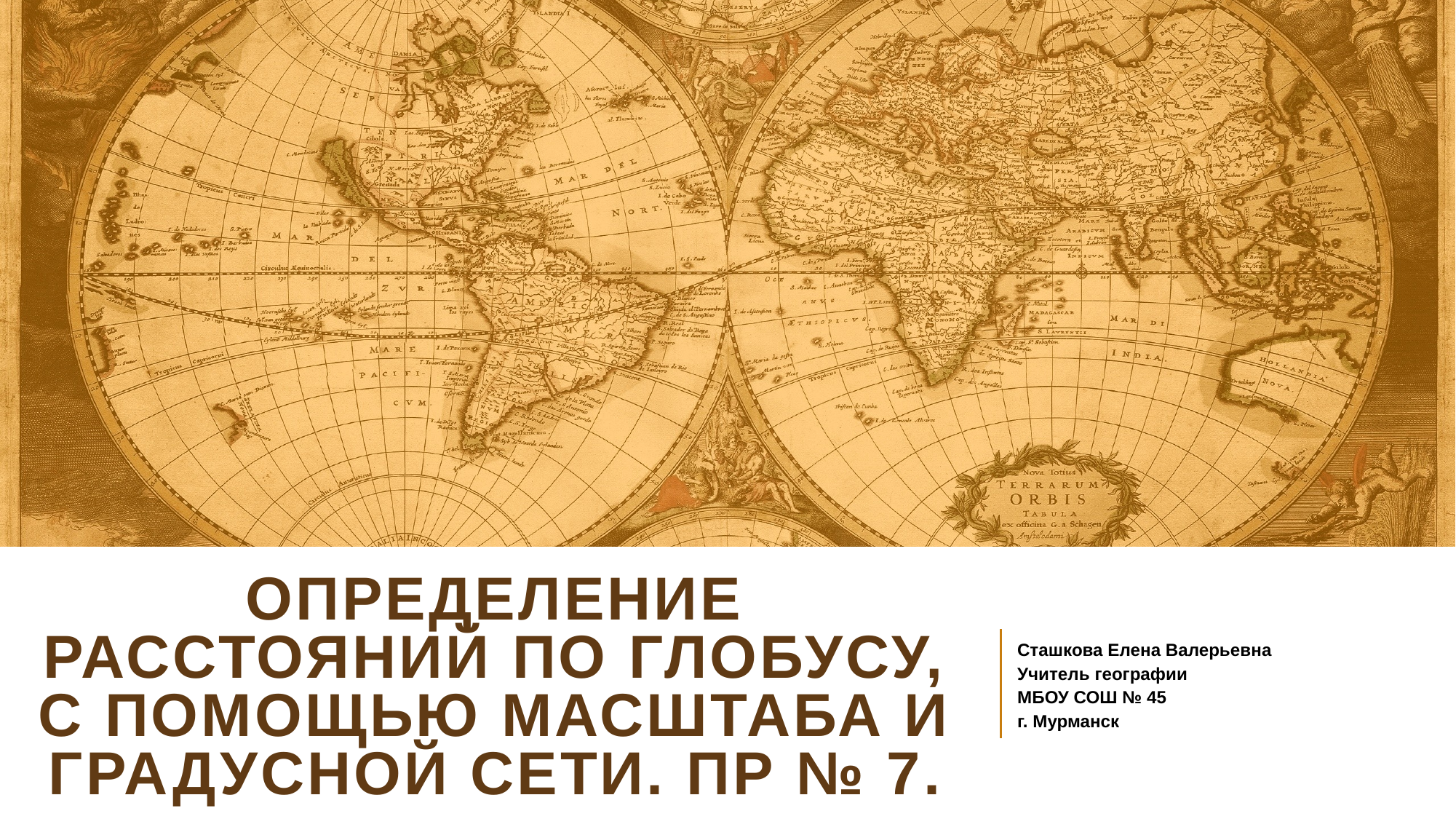

# Определение расстояний по глобусу, с помощью масштаба и градусной сети. Пр № 7.
Сташкова Елена Валерьевна
Учитель географии
МБОУ СОШ № 45
г. Мурманск